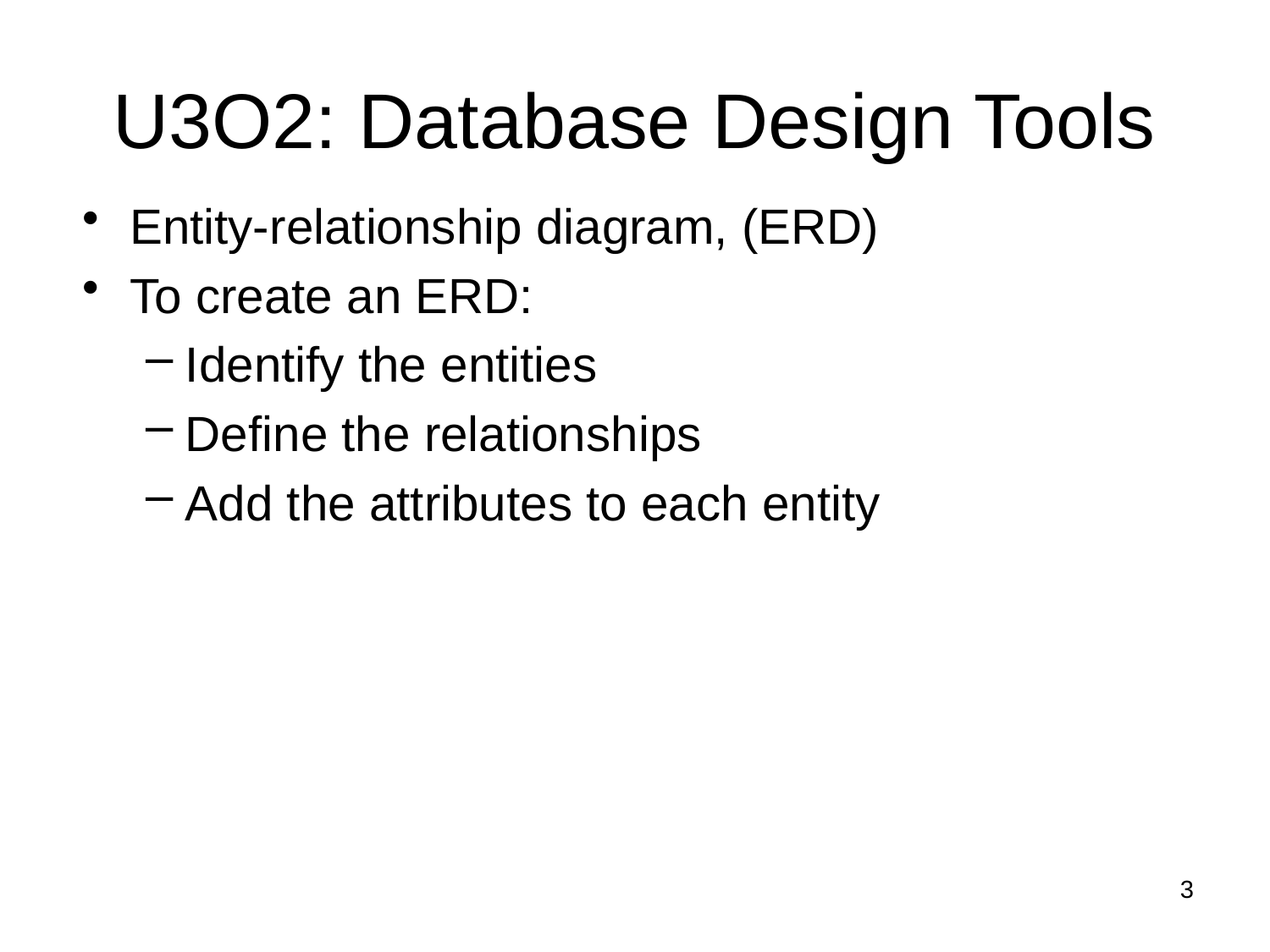

# U3O2: Database Design Tools
Entity-relationship diagram, (ERD)
To create an ERD:
Identify the entities
Define the relationships
Add the attributes to each entity

3